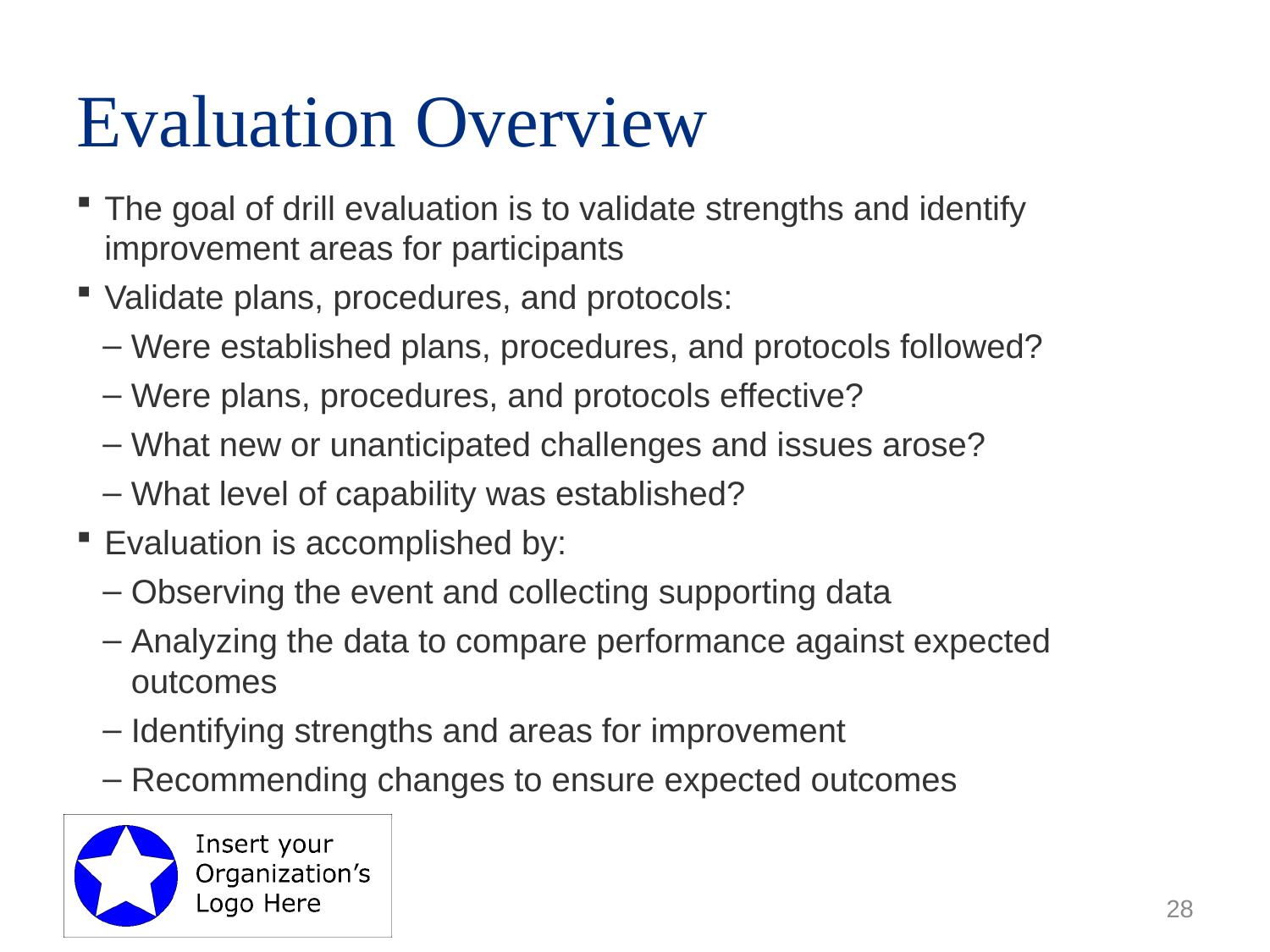

# Evaluation Overview
The goal of drill evaluation is to validate strengths and identify improvement areas for participants
Validate plans, procedures, and protocols:
Were established plans, procedures, and protocols followed?
Were plans, procedures, and protocols effective?
What new or unanticipated challenges and issues arose?
What level of capability was established?
Evaluation is accomplished by:
Observing the event and collecting supporting data
Analyzing the data to compare performance against expected outcomes
Identifying strengths and areas for improvement
Recommending changes to ensure expected outcomes

28